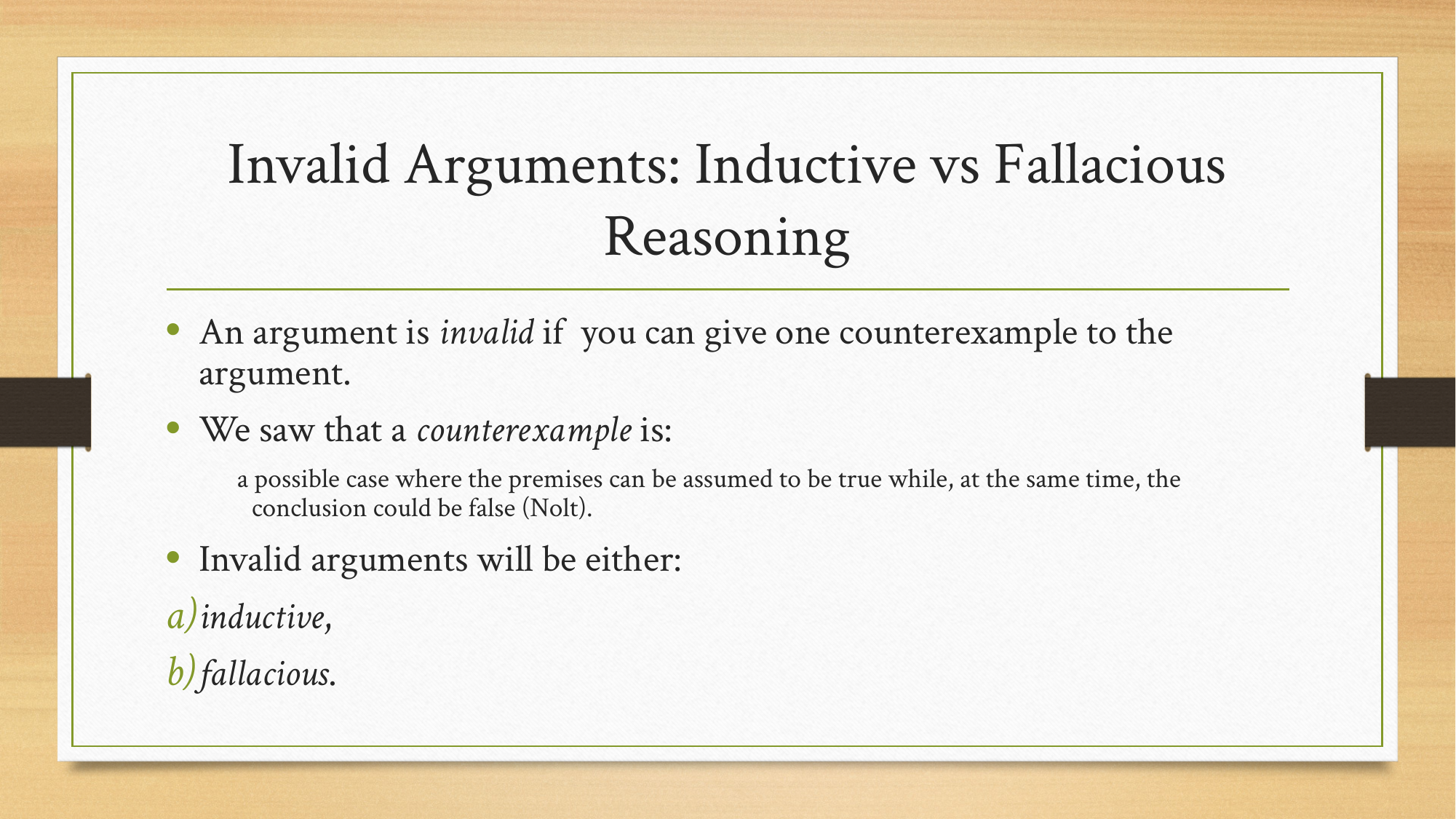

# Invalid Arguments: Inductive vs Fallacious Reasoning
An argument is invalid if  you can give one counterexample to the argument.
We saw that a counterexample is:
   a possible case where the premises can be assumed to be true while, at the same time, the conclusion could be false (Nolt).
Invalid arguments will be either:
inductive,
fallacious.